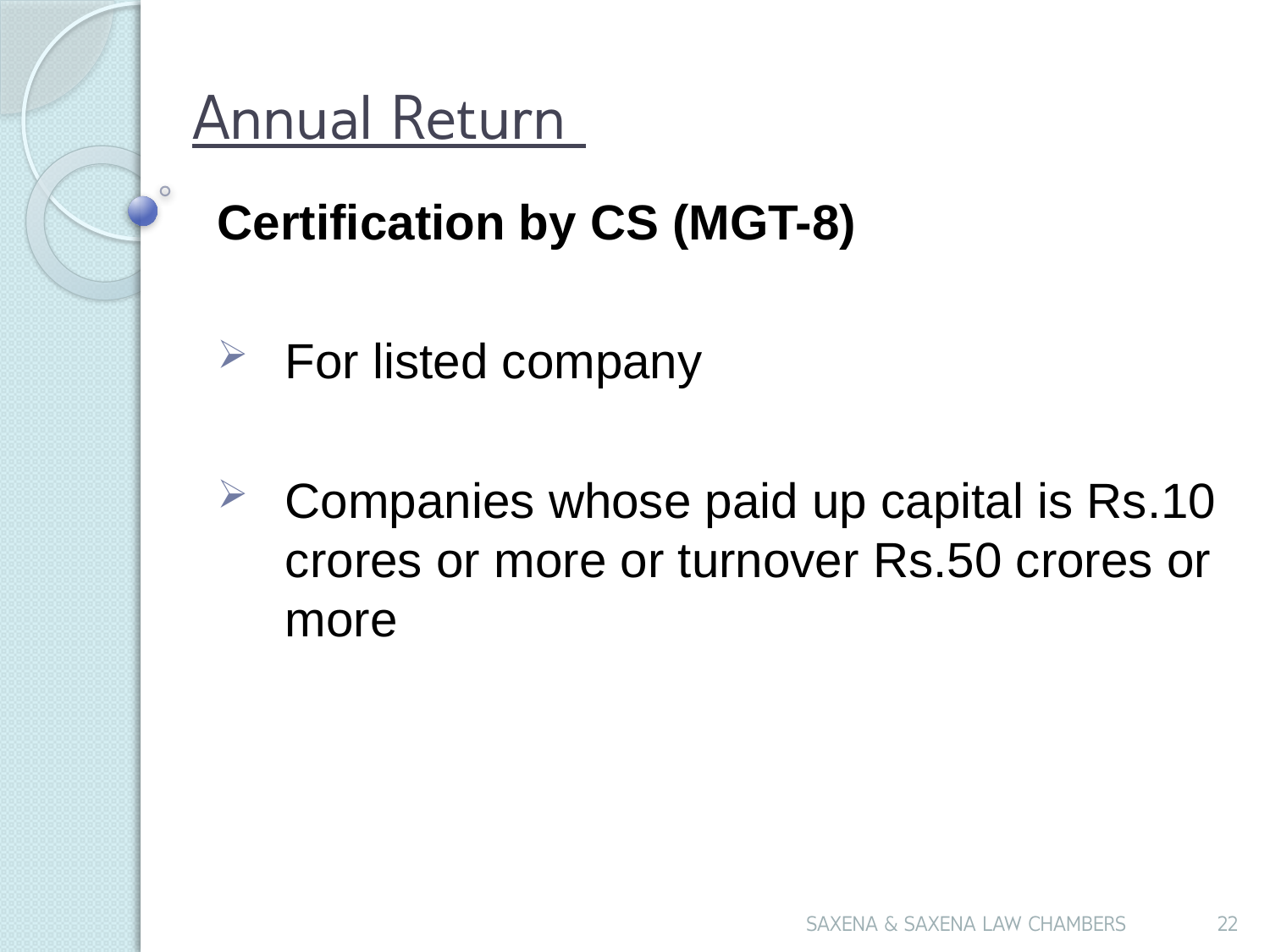

# Annual Return
Certification by CS (MGT-8)

For listed company

Companies whose paid up capital is Rs.10 crores or more or turnover Rs.50 crores or more

SAXENA & SAXENA LAW CHAMBERS
22